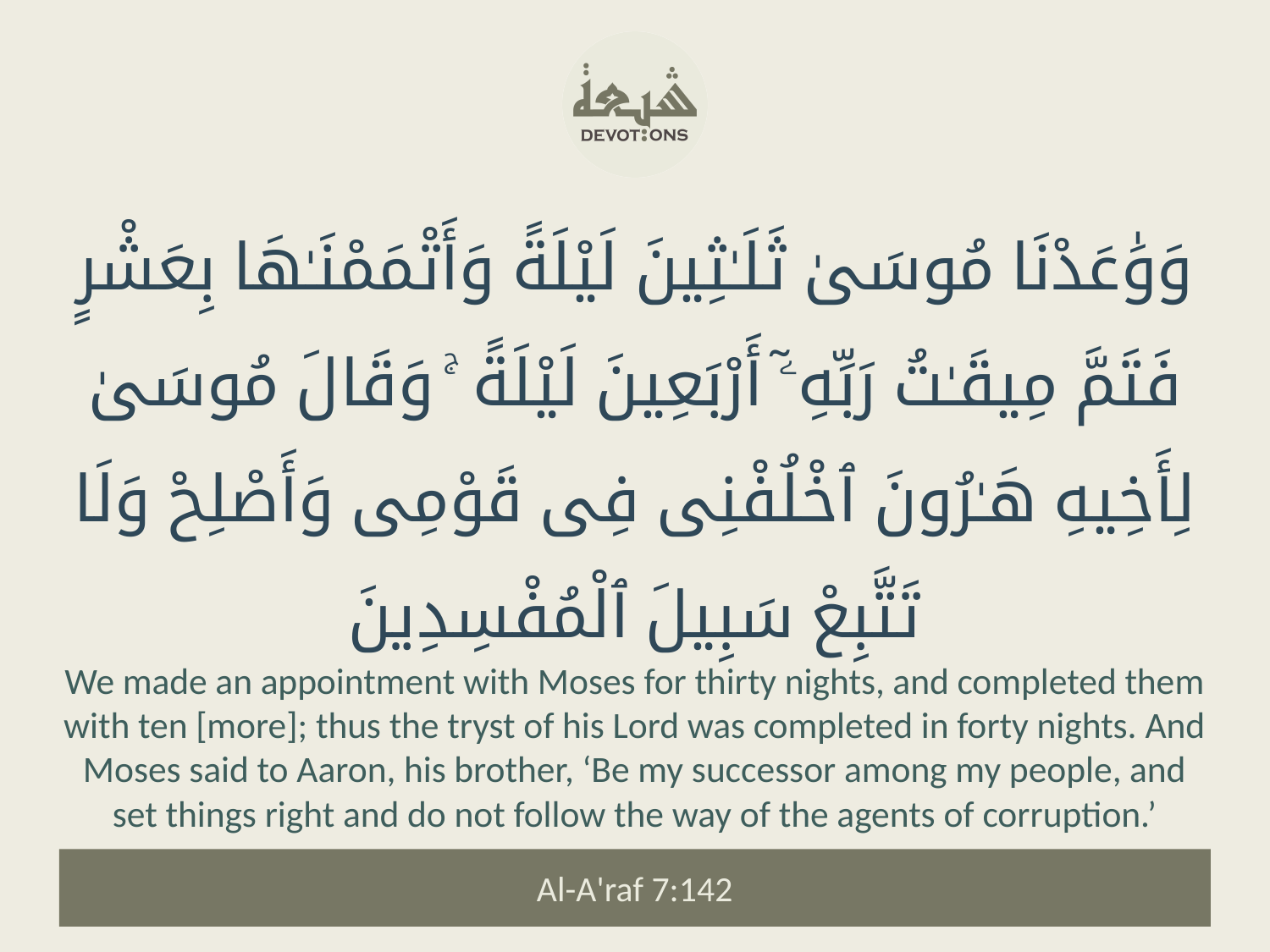

وَوَٰعَدْنَا مُوسَىٰ ثَلَـٰثِينَ لَيْلَةً وَأَتْمَمْنَـٰهَا بِعَشْرٍ فَتَمَّ مِيقَـٰتُ رَبِّهِۦٓ أَرْبَعِينَ لَيْلَةً ۚ وَقَالَ مُوسَىٰ لِأَخِيهِ هَـٰرُونَ ٱخْلُفْنِى فِى قَوْمِى وَأَصْلِحْ وَلَا تَتَّبِعْ سَبِيلَ ٱلْمُفْسِدِينَ
We made an appointment with Moses for thirty nights, and completed them with ten [more]; thus the tryst of his Lord was completed in forty nights. And Moses said to Aaron, his brother, ‘Be my successor among my people, and set things right and do not follow the way of the agents of corruption.’
Al-A'raf 7:142